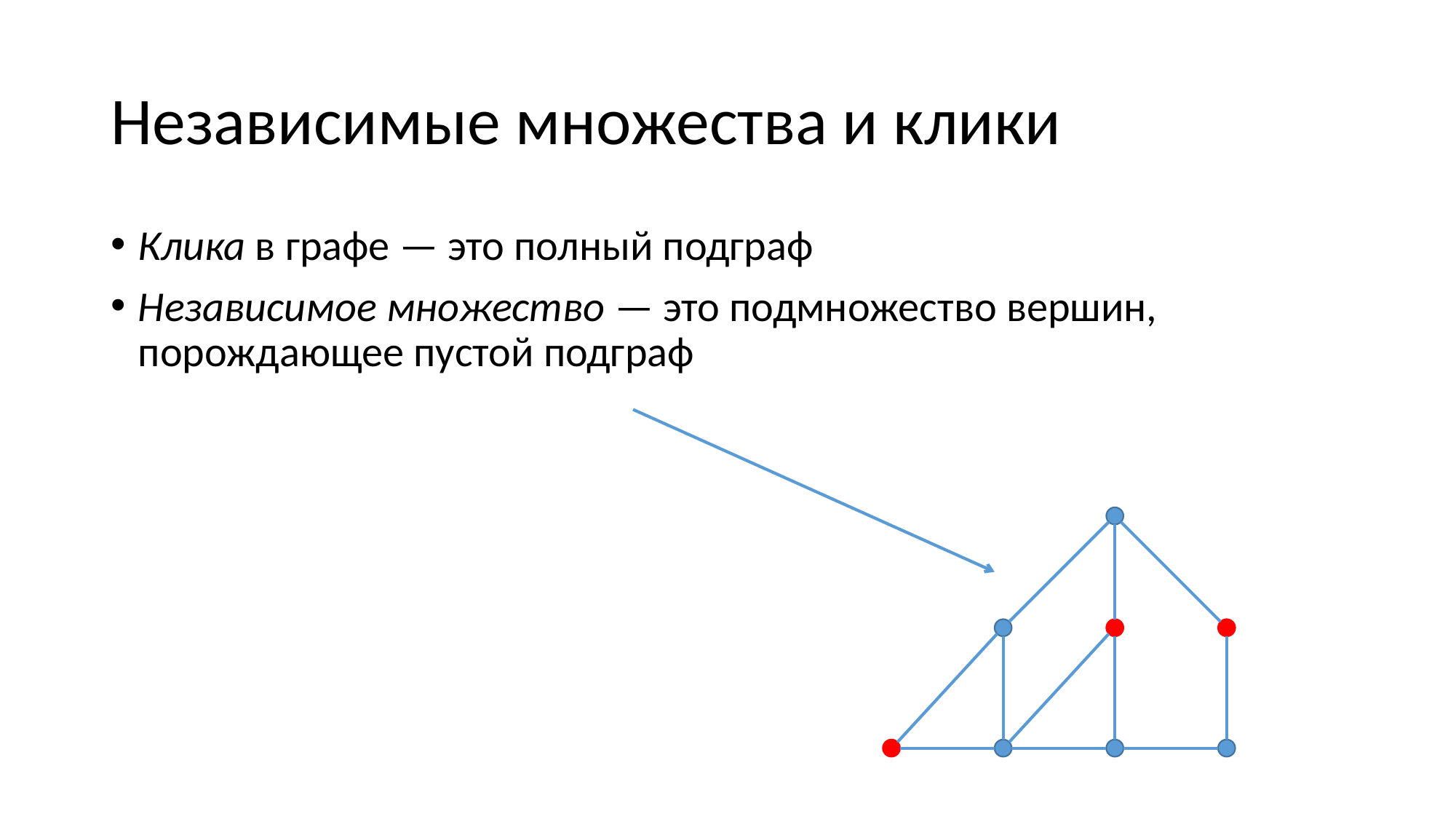

# Независимые множества и клики
Клика в графе — это полный подграф
Независимое множество — это подмножество вершин, порождающее пустой подграф